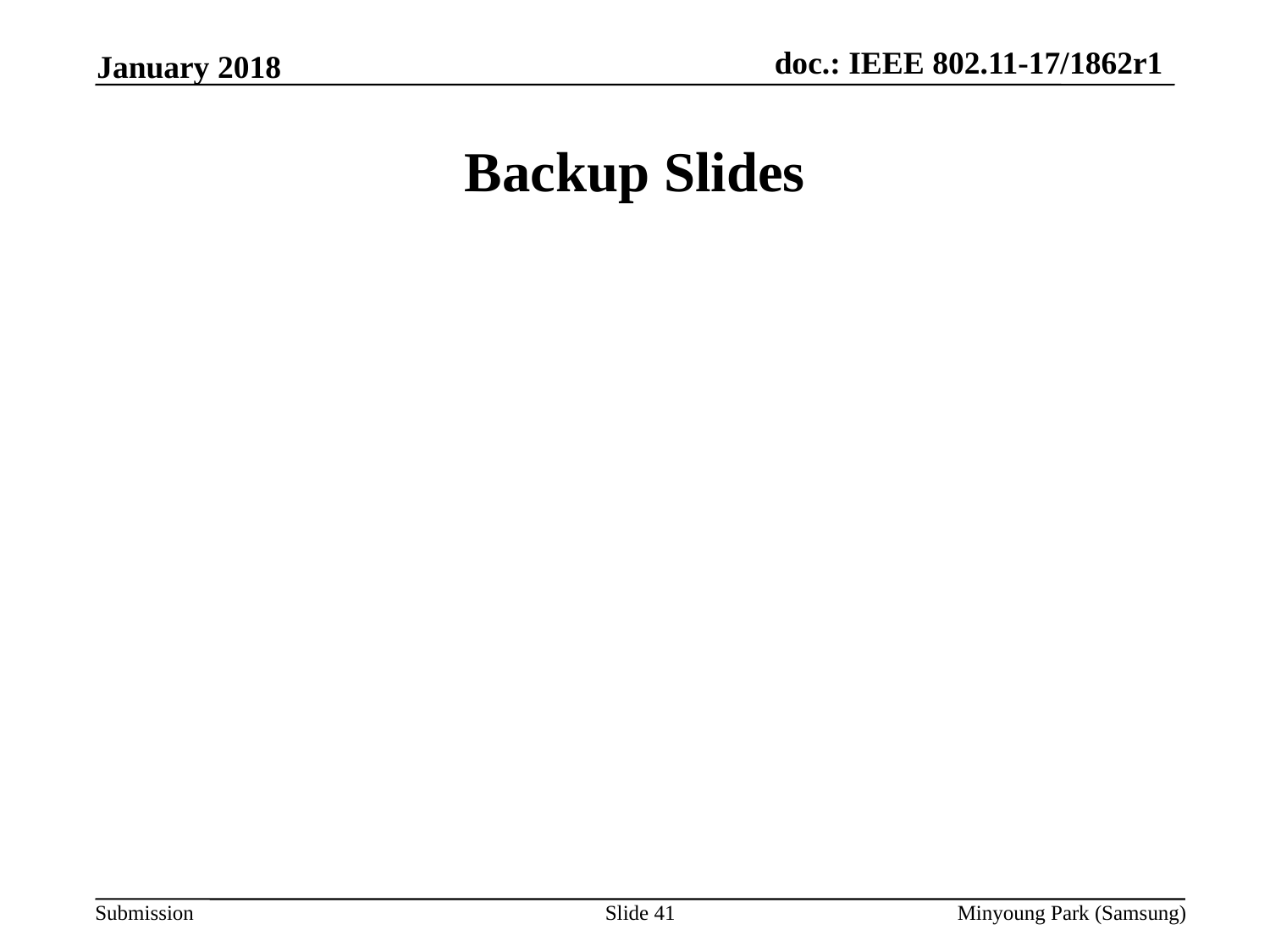

January 2018
# Backup Slides
Slide 41
Minyoung Park (Samsung)